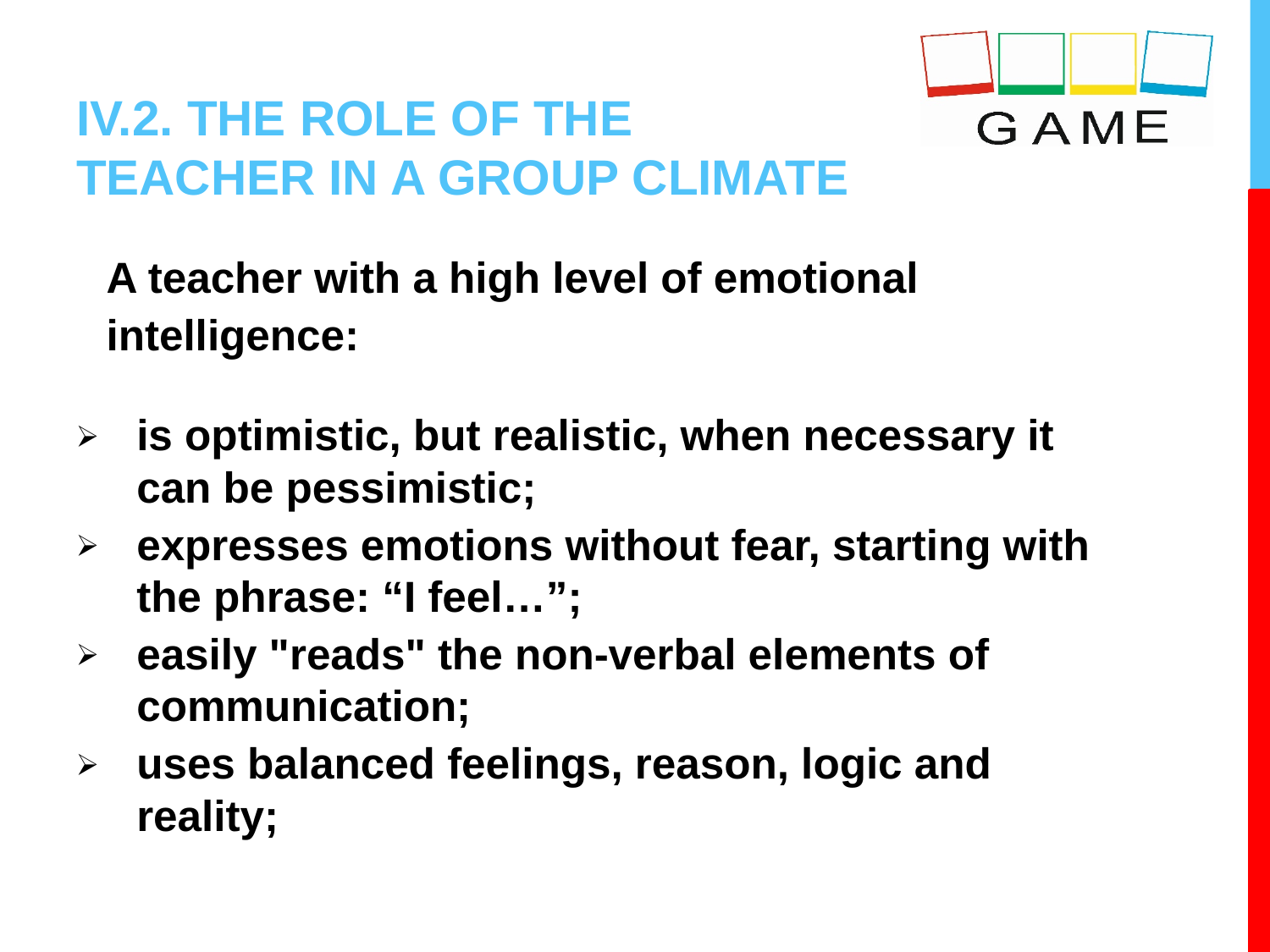

# IV.2. THE ROLE OF THE TEACHER IN A GROUP CLIMATE
A teacher with a high level of emotional
intelligence:

is optimistic, but realistic, when necessary it can be pessimistic;
expresses emotions without fear, starting with the phrase: “I feel…”;
easily "reads" the non-verbal elements of communication;
uses balanced feelings, reason, logic and reality;